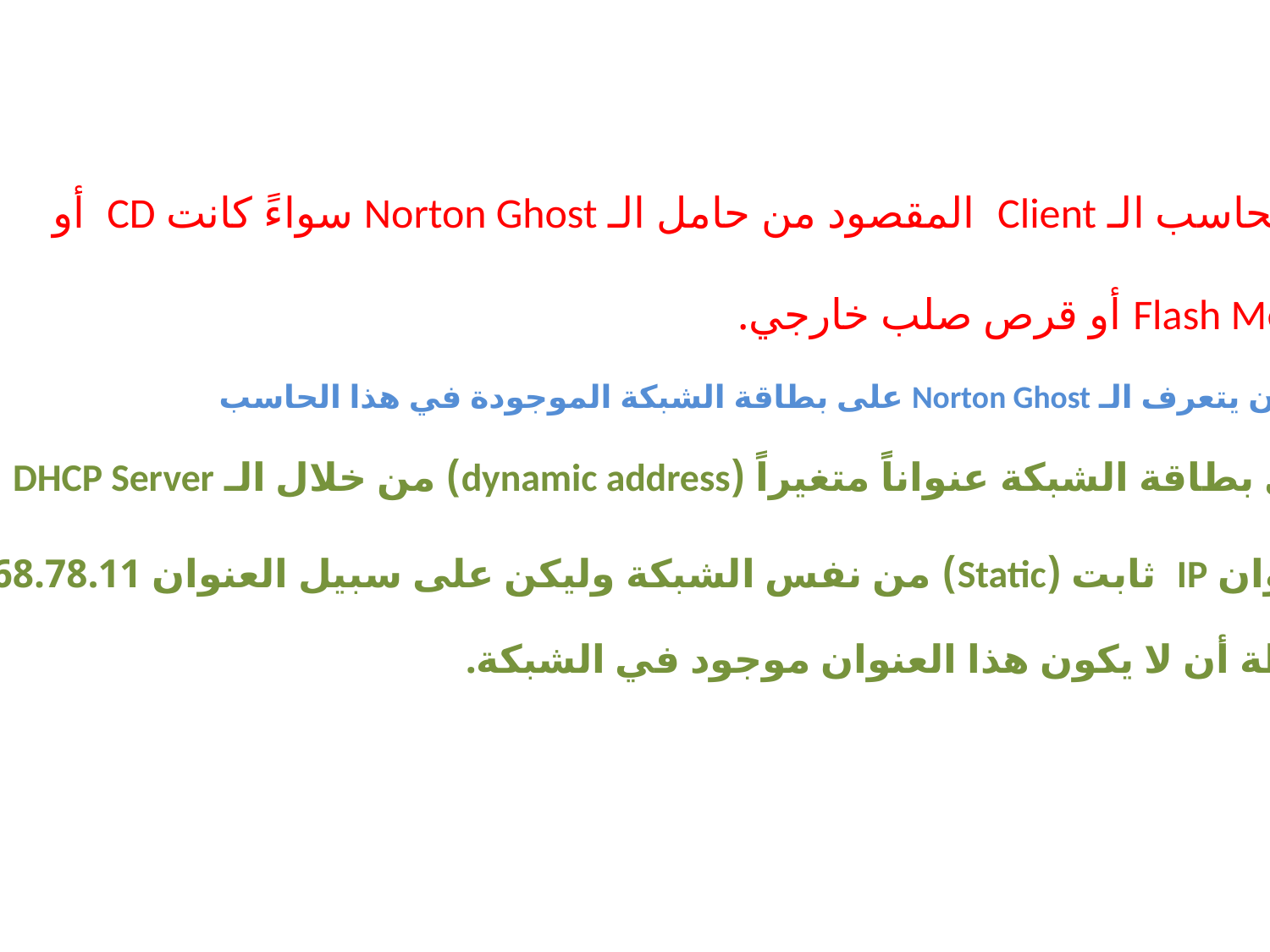

نقلع الحاسب الـ Client  المقصود من حامل الـ Norton Ghost سواءً كانت CD  أو

Flash Memory أو قرص صلب خارجي.

شرط أن يتعرف الـ Norton Ghost على بطاقة الشبكة الموجودة في هذا الحاسب

تعطي بطاقة الشبكة عنواناً متغيراً (dynamic address) من خلال الـ DHCP Server

أو عنوان IP  ثابت (Static) من نفس الشبكة وليكن على سبيل العنوان 192.168.78.11

شريطة أن لا يكون هذا العنوان موجود في الشبكة.